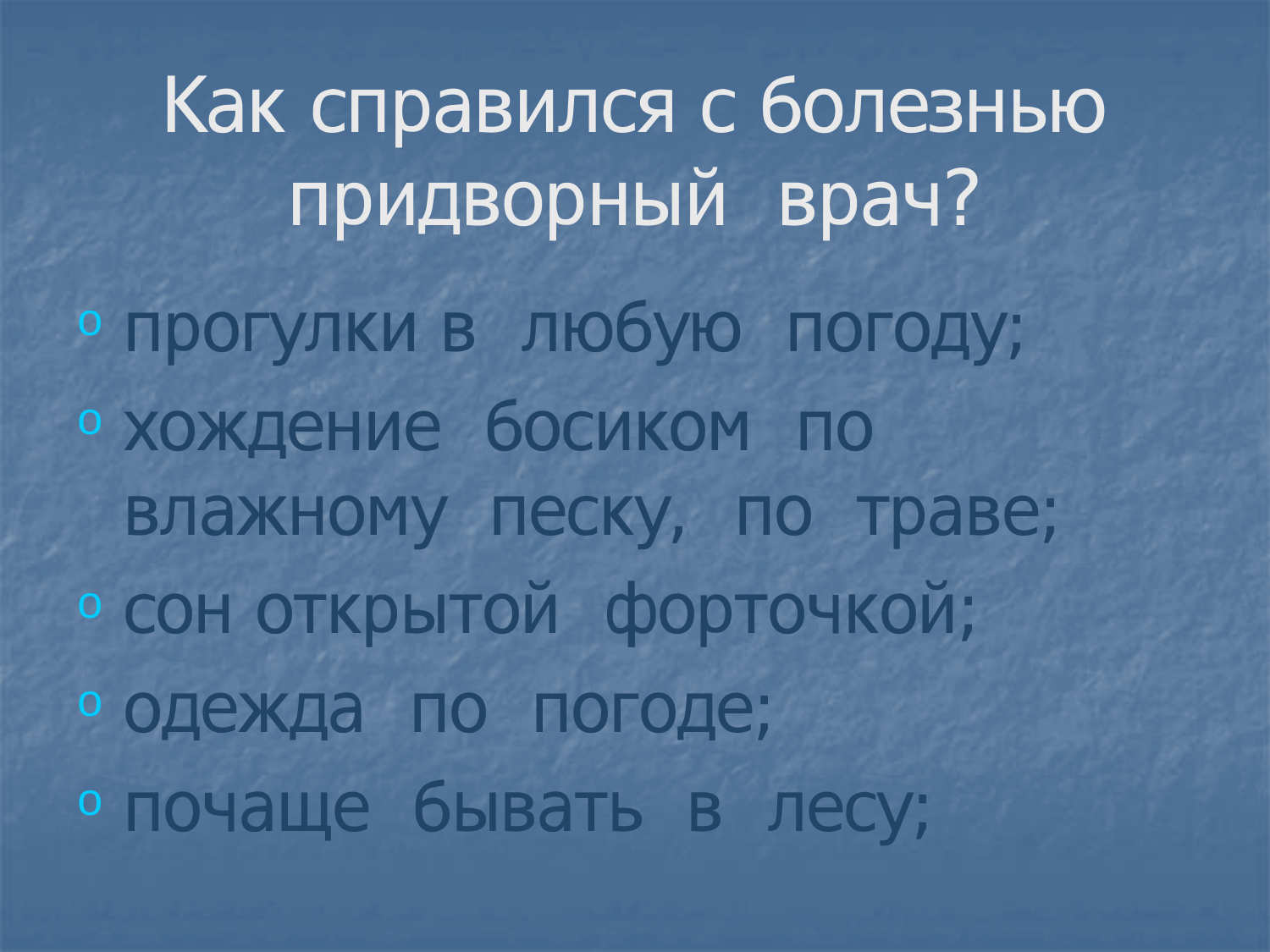

# Как справился с болезнью придворный  врач?
прогулки в  любую  погоду;
хождение  босиком  по  влажному  песку,  по  траве;
сон открытой  форточкой;
одежда  по  погоде;
почаще  бывать  в  лесу;